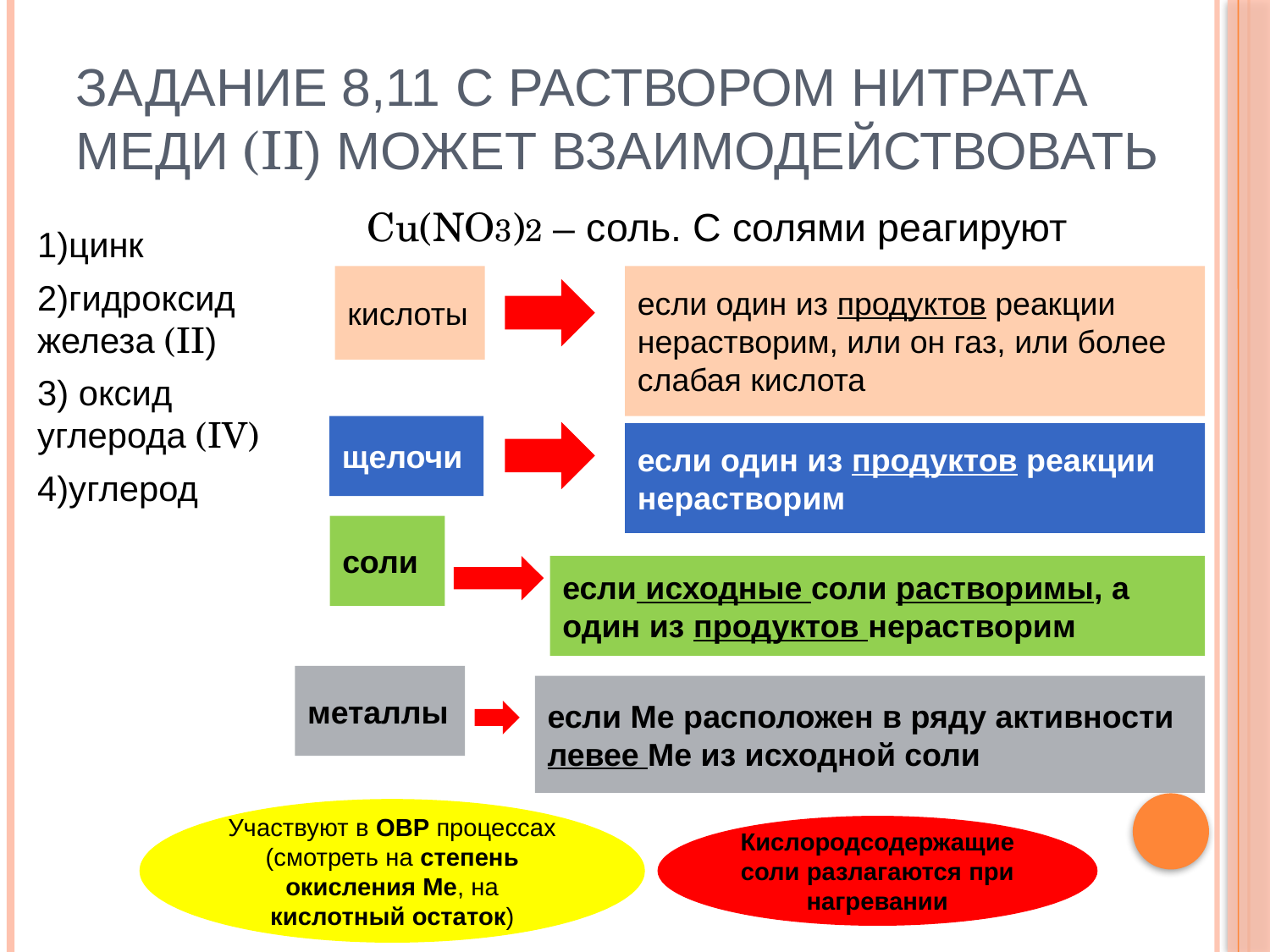

# Задание 8,11 С раствором нитрата меди (II) может взаимодействовать
Cu(NO3)2 – соль. С солями реагируют

1)цинк
2)гидроксид железа (II)
3) оксид углерода (IV)
4)углерод

кислоты
если один из продуктов реакции нерастворим, или он газ, или более слабая кислота

щелочи

если один из продуктов реакции нерастворим
соли

если исходные соли растворимы, а один из продуктов нерастворим
металлы
если Ме расположен в ряду активности левее Ме из исходной соли

Участвуют в ОВР процессах (смотреть на степень окисления Ме, на кислотный остаток)
Кислородсодержащие соли разлагаются при нагревании